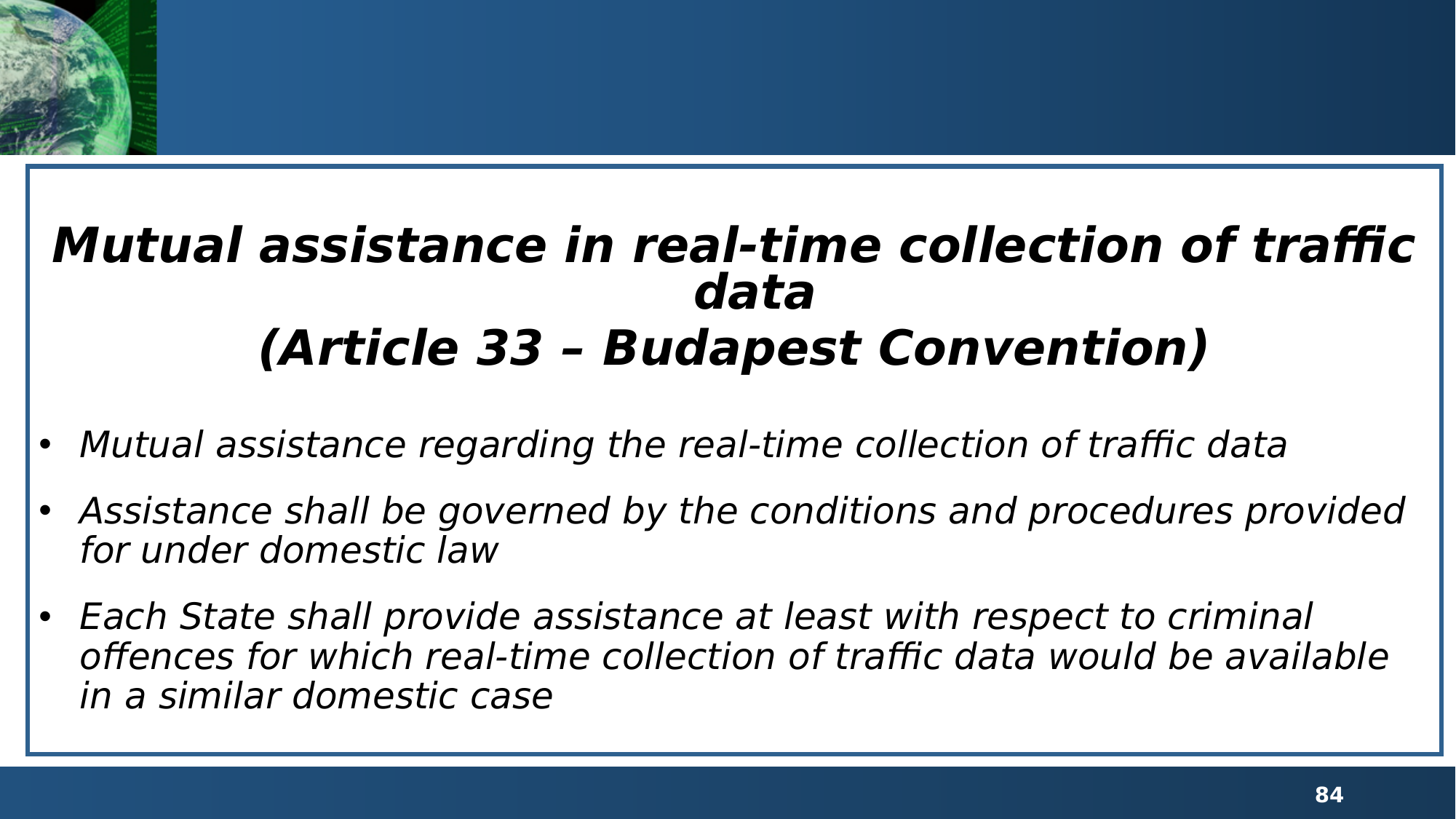

Mutual assistance in real-time collection of traffic data
(Article 33 – Budapest Convention)

Mutual assistance regarding the real-time collection of traffic data
Assistance shall be governed by the conditions and procedures provided for under domestic law
Each State shall provide assistance at least with respect to criminal offences for which real-time collection of traffic data would be available in a similar domestic case
84